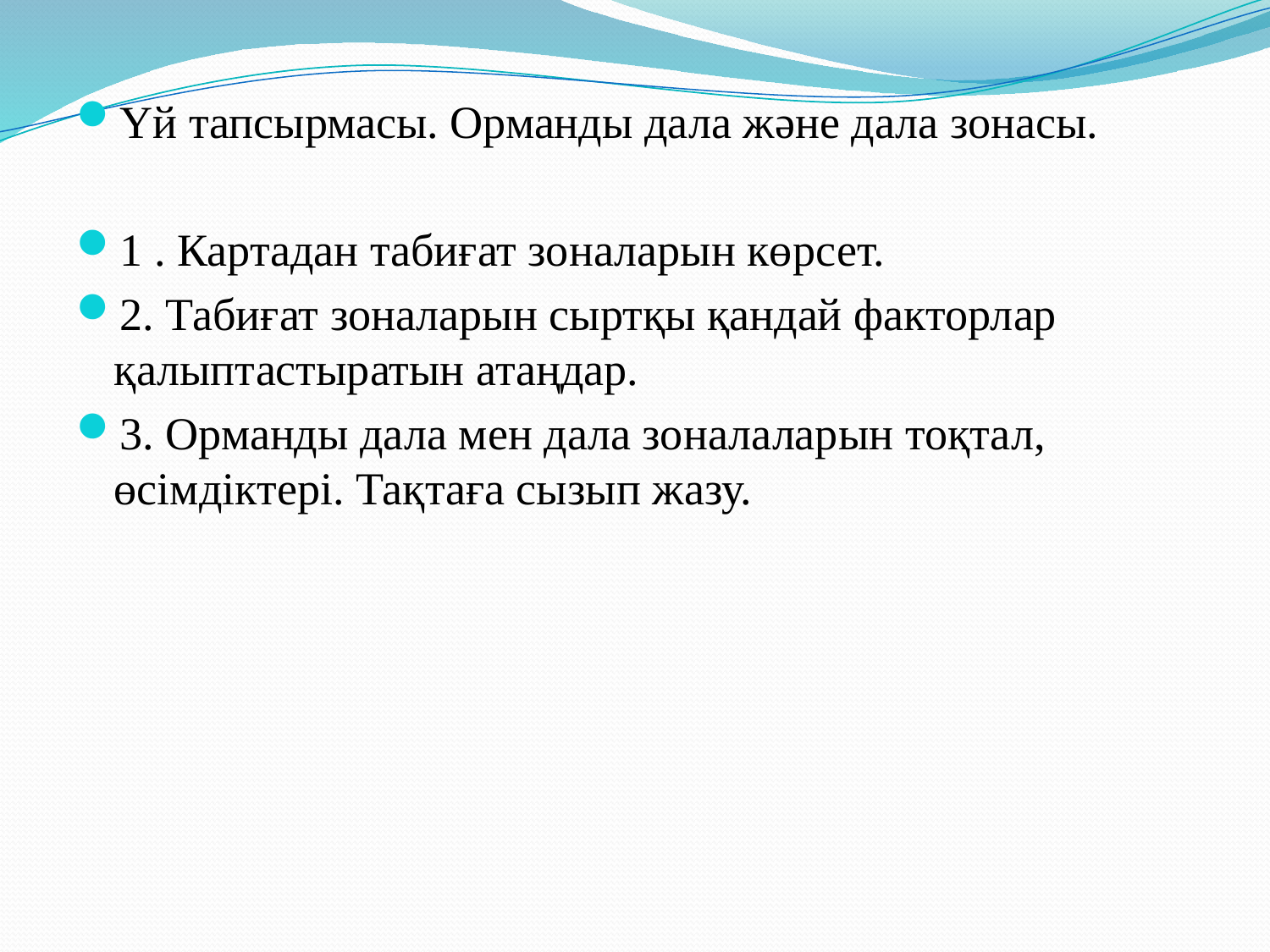

Үй тапсырмасы. Орманды дала және дала зонасы.

1 . Картадан табиғат зоналарын көрсет.
2. Табиғат зоналарын сыртқы қандай факторлар қалыптастыратын атаңдар.
3. Орманды дала мен дала зоналаларын тоқтал, өсімдіктері. Тақтаға сызып жазу.